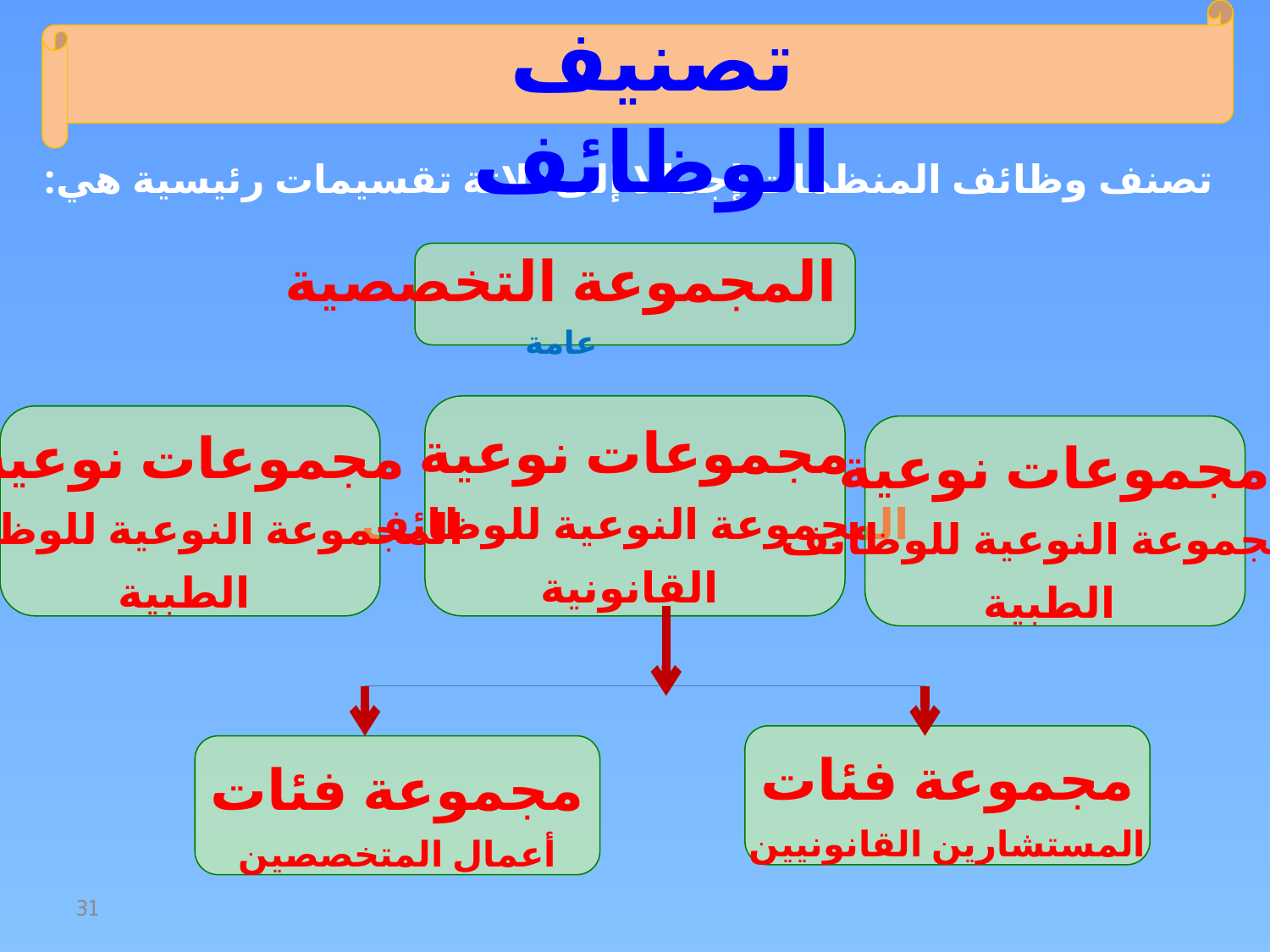

تصنيف الوظائف
تصنف وظائف المنظمات إجمالا إلى ثلاثة تقسيمات رئيسية هي:
المجموعة التخصصية
عامة
مجموعات نوعية
المجموعة النوعية للوظائف
 القانونية
مجموعات نوعية
المجموعة النوعية للوظائف
 الطبية
مجموعات نوعية
المجموعة النوعية للوظائف
 الطبية
مجموعة فئات
المستشارين القانونيين
مجموعة فئات
أعمال المتخصصين
31